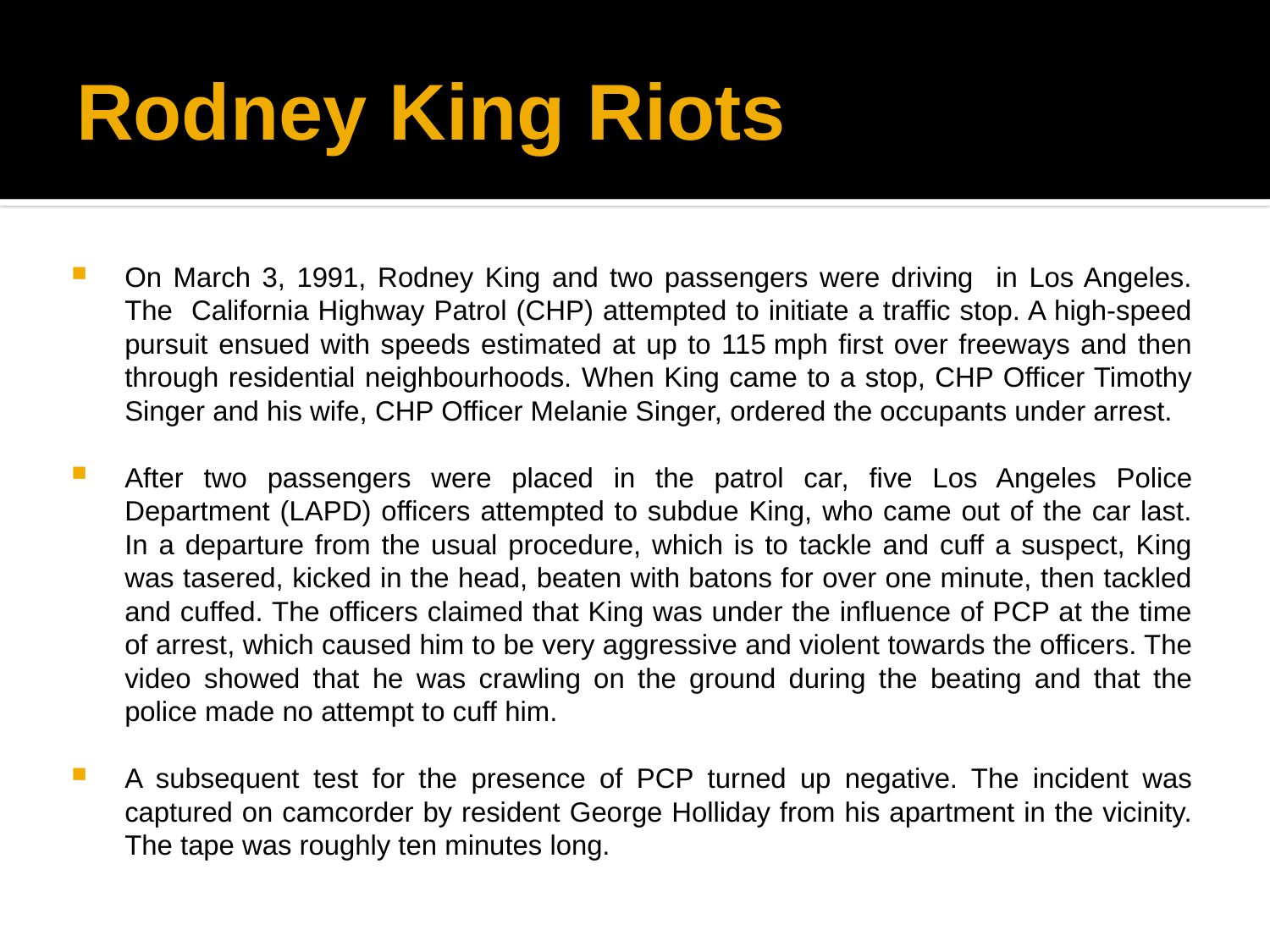

# Rodney King Riots
On March 3, 1991, Rodney King and two passengers were driving  in Los Angeles. The  California Highway Patrol (CHP) attempted to initiate a traffic stop. A high-speed pursuit ensued with speeds estimated at up to 115 mph first over freeways and then through residential neighbourhoods. When King came to a stop, CHP Officer Timothy Singer and his wife, CHP Officer Melanie Singer, ordered the occupants under arrest.

After two passengers were placed in the patrol car, five Los Angeles Police Department (LAPD) officers attempted to subdue King, who came out of the car last. In a departure from the usual procedure, which is to tackle and cuff a suspect, King was tasered, kicked in the head, beaten with batons for over one minute, then tackled and cuffed. The officers claimed that King was under the influence of PCP at the time of arrest, which caused him to be very aggressive and violent towards the officers. The video showed that he was crawling on the ground during the beating and that the police made no attempt to cuff him.

A subsequent test for the presence of PCP turned up negative. The incident was captured on camcorder by resident George Holliday from his apartment in the vicinity. The tape was roughly ten minutes long.